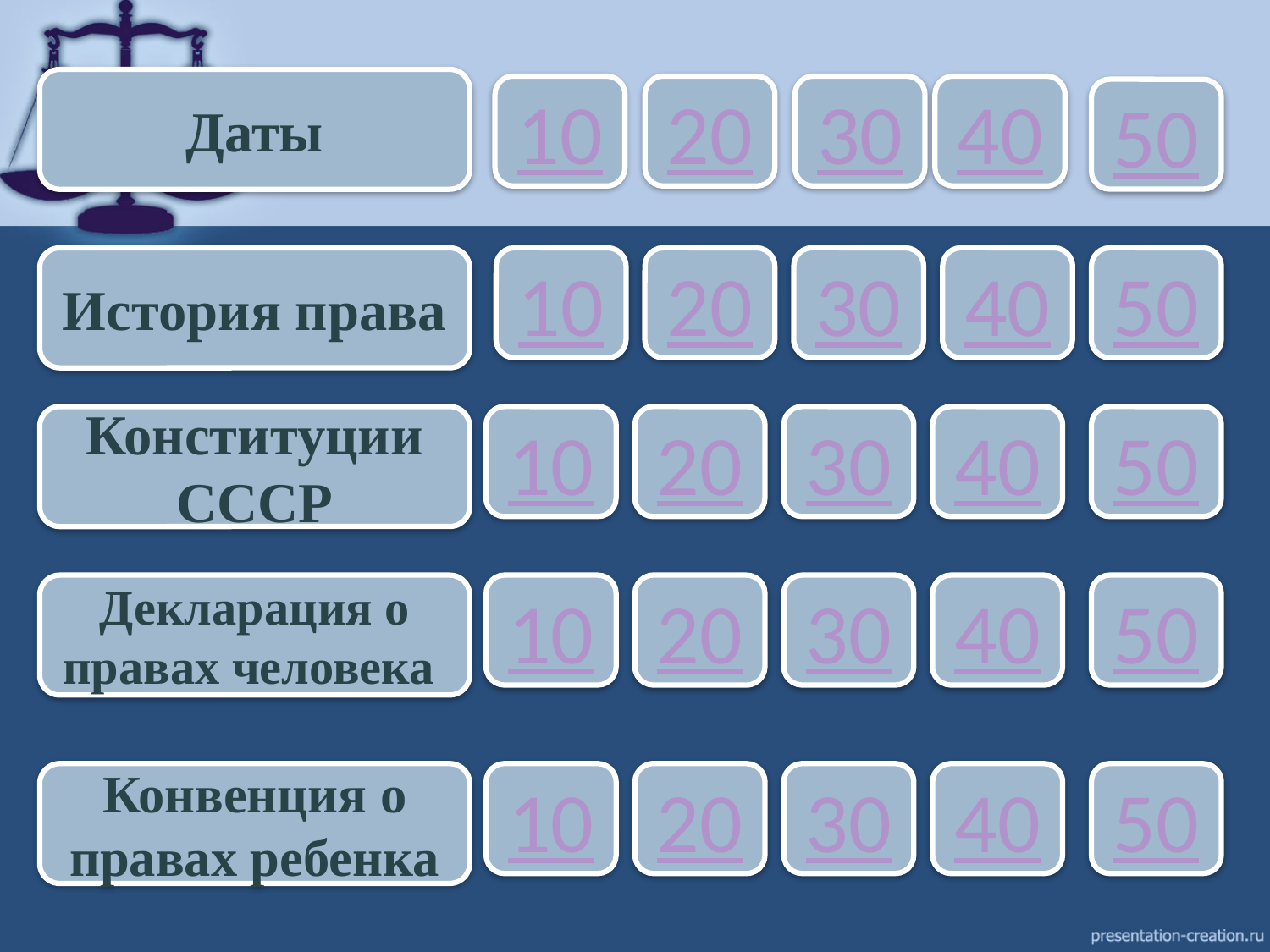

Даты
10
20
30
40
50
История права
10
20
30
40
50
Конституции СССР
10
20
30
40
50
Декларация о правах человека
10
20
30
40
50
Конвенция о правах ребенка
10
20
30
40
50